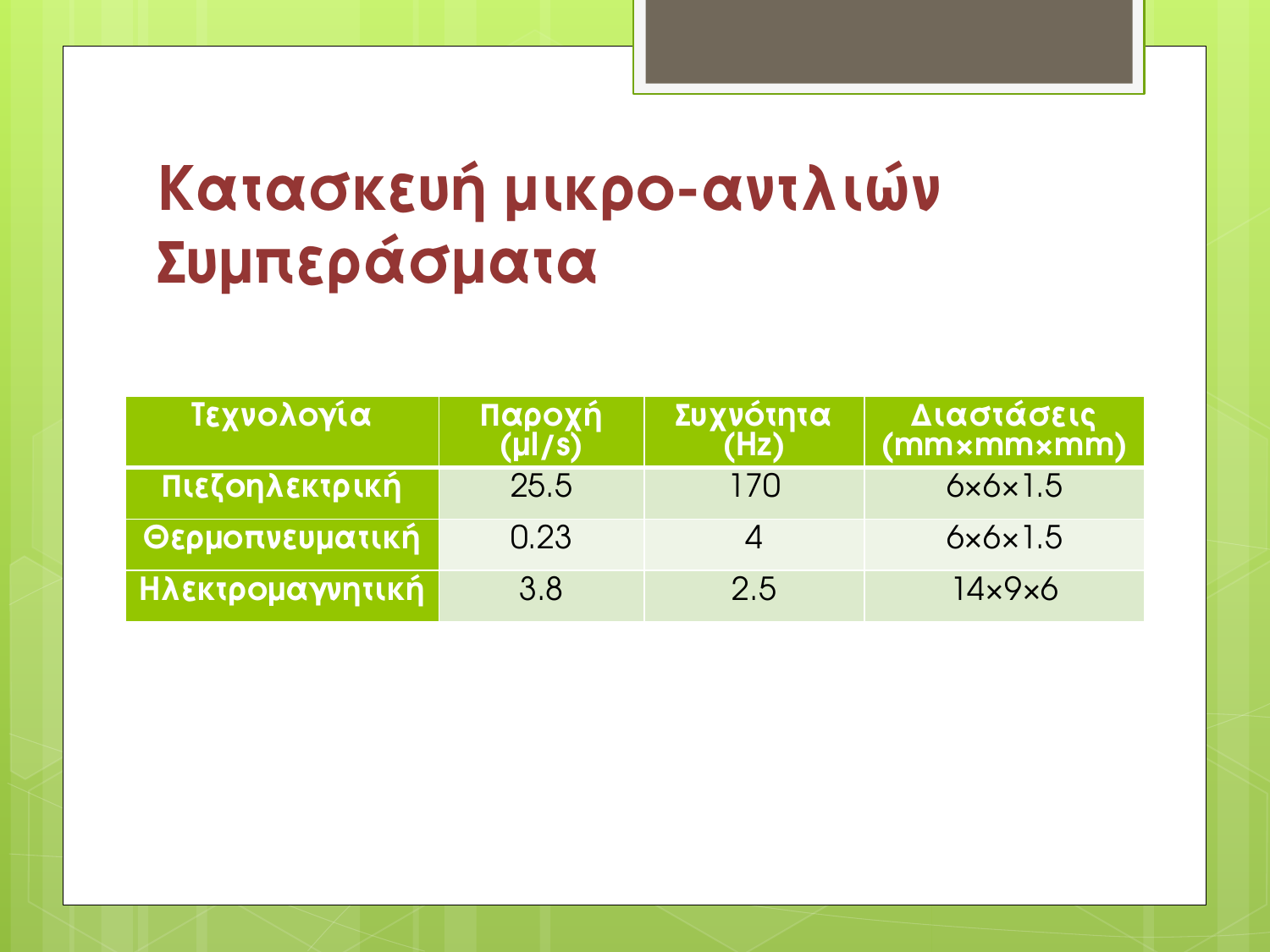

# Κατασκευή μικρο-αντλιών Συμπεράσματα
| Τεχνολογία | Παροχή (μl/s) | Συχνότητα (Hz) | Διαστάσεις (mm×mm×mm) |
| --- | --- | --- | --- |
| Πιεζοηλεκτρική | 25.5 | 170 | 6×6×1.5 |
| Θερμοπνευματική | 0.23 | 4 | 6×6×1.5 |
| Ηλεκτρομαγνητική | 3.8 | 2.5 | 14×9×6 |